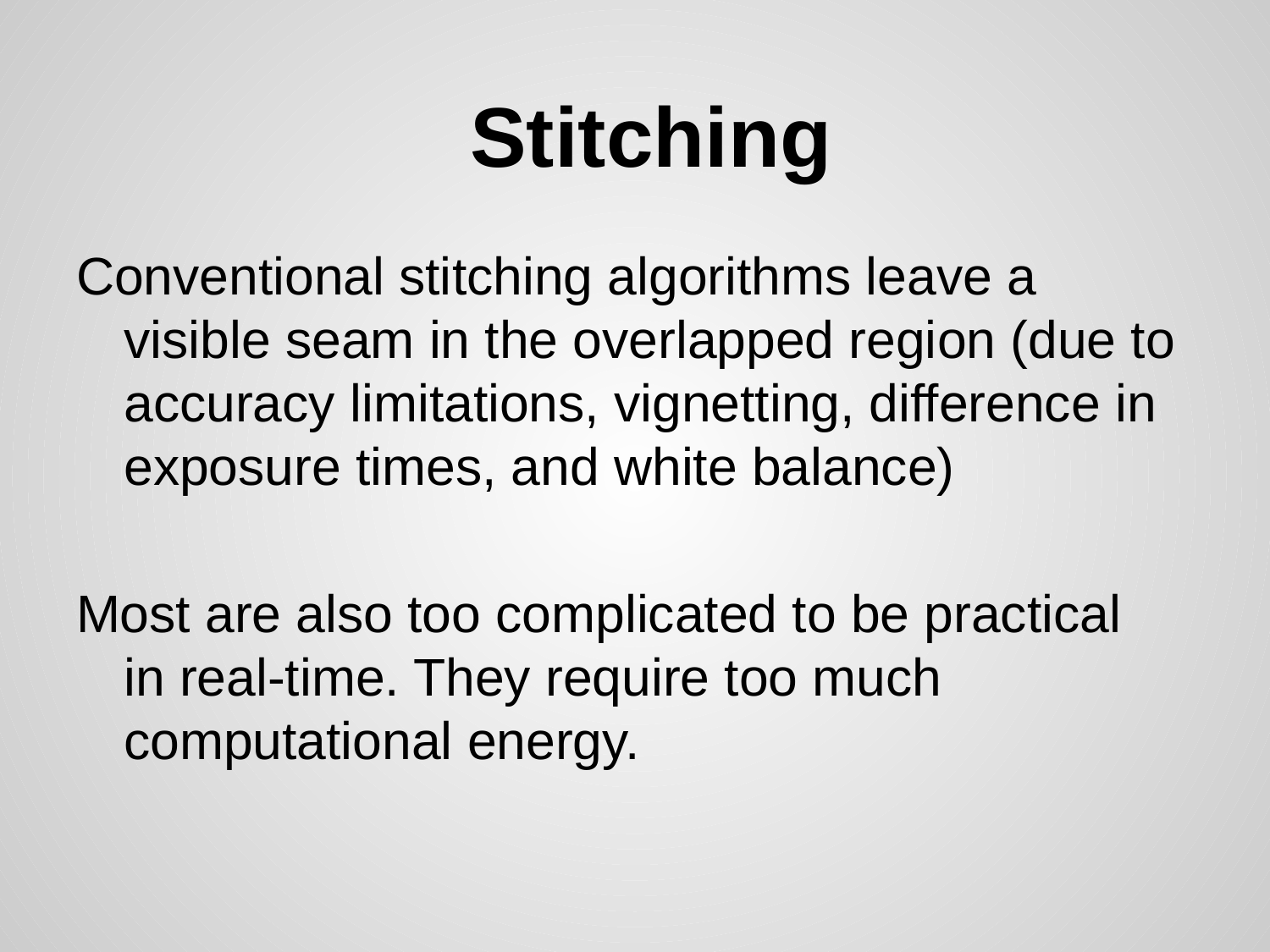

# Stitching
Conventional stitching algorithms leave a visible seam in the overlapped region (due to accuracy limitations, vignetting, difference in exposure times, and white balance)

Most are also too complicated to be practical in real-time. They require too much computational energy.